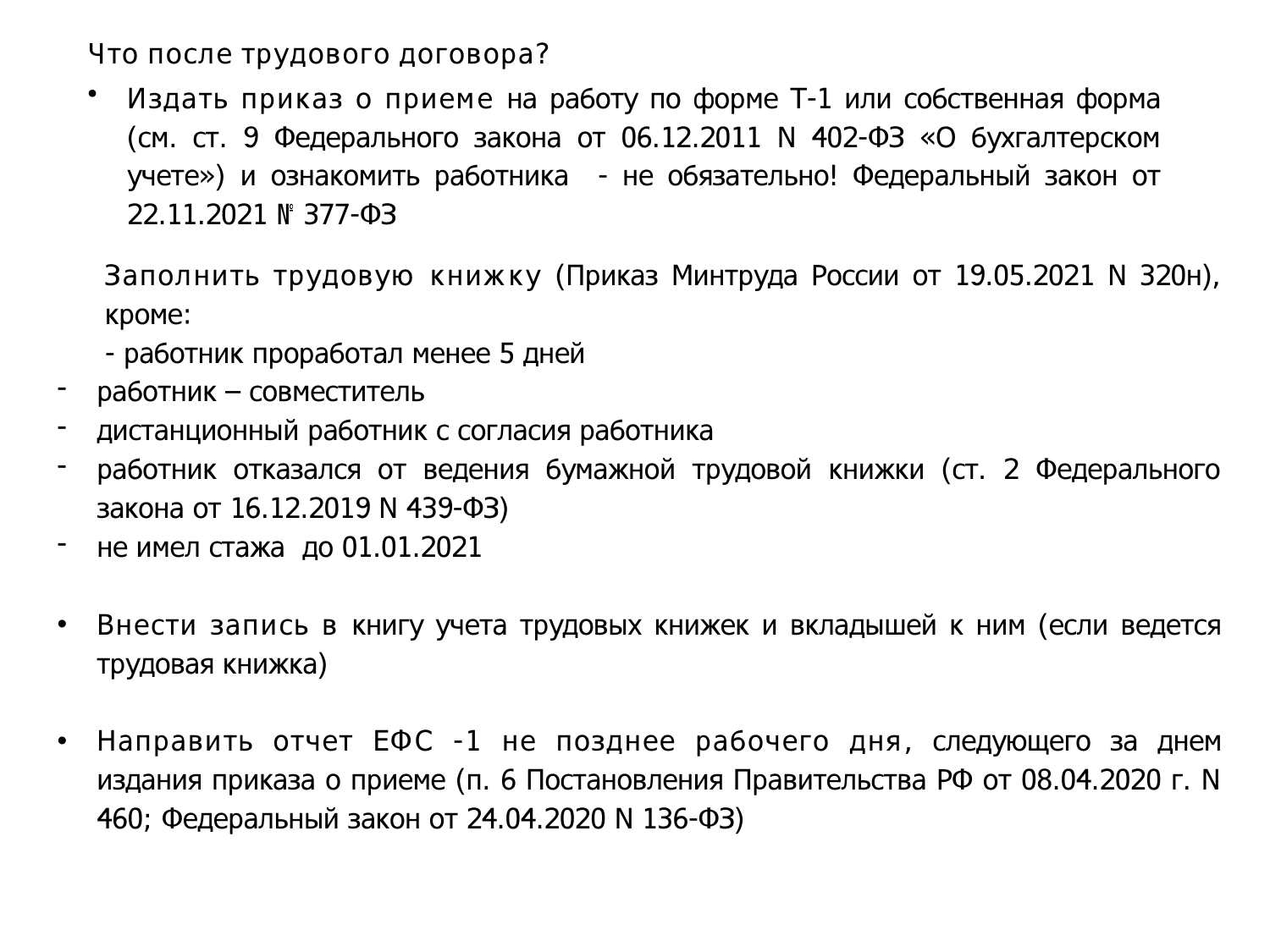

Что после трудового договора?
Издать приказ о приеме на работу по форме Т-1 или собственная форма (см. ст. 9 Федерального закона от 06.12.2011 N 402-ФЗ «О бухгалтерском учете») и ознакомить работника  - не обязательно! Федеральный закон от 22.11.2021 № 377-ФЗ
Заполнить трудовую книжку (Приказ Минтруда России от 19.05.2021 N 320н), кроме:
- работник проработал менее 5 дней
работник – совместитель
дистанционный работник с согласия работника
работник отказался от ведения бумажной трудовой книжки (ст. 2 Федерального закона от 16.12.2019 N 439-ФЗ)
не имел стажа  до 01.01.2021

Внести запись в книгу учета трудовых книжек и вкладышей к ним (если ведется трудовая книжка)

Направить отчет ЕФС -1 не позднее рабочего дня, следующего за днем издания приказа о приеме (п. 6 Постановления Правительства РФ от 08.04.2020 г. N 460; Федеральный закон от 24.04.2020 N 136-ФЗ)